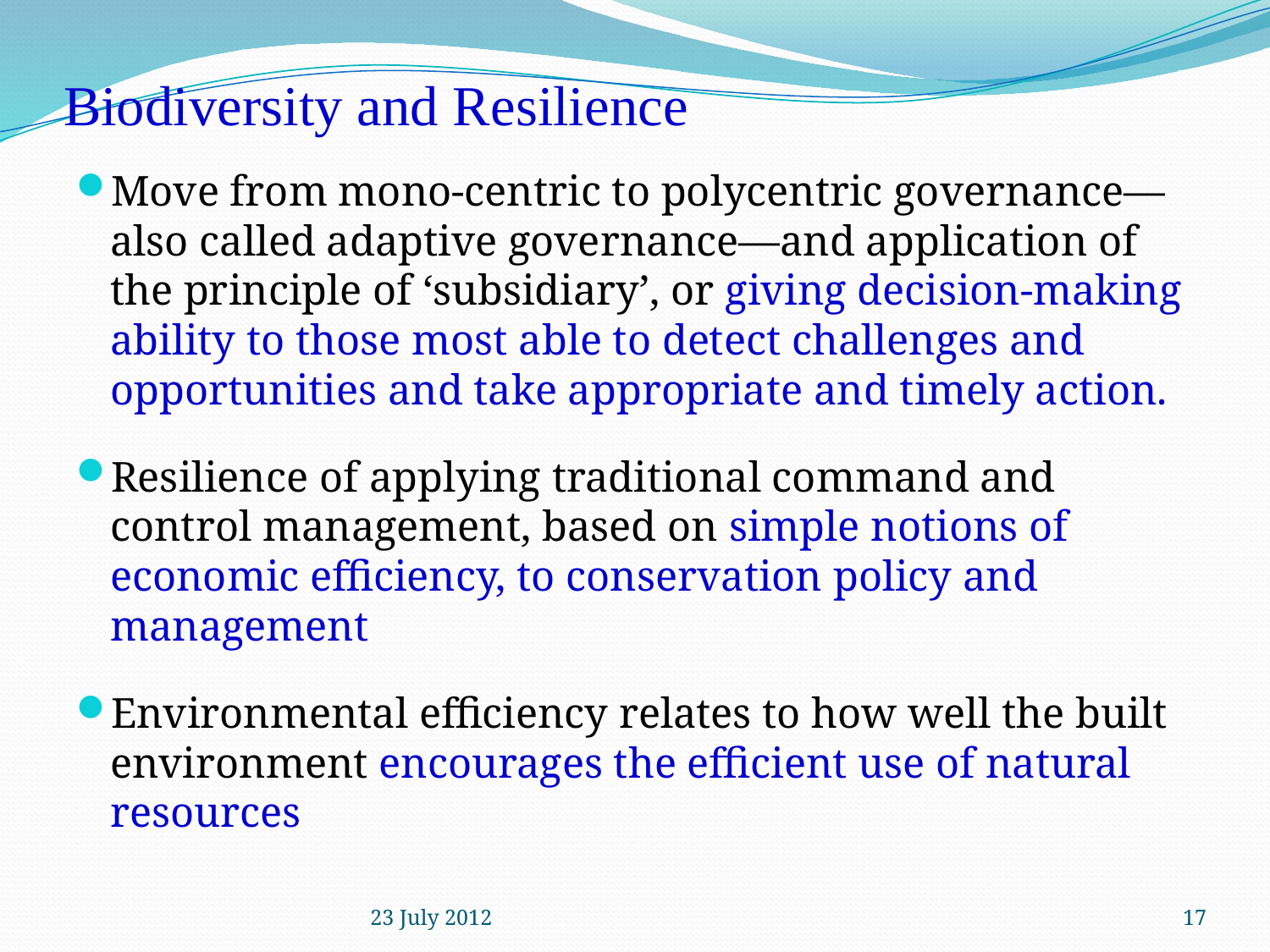

# Biodiversity and Resilience
Move from mono-centric to polycentric governance—also called adaptive governance—and application of the principle of ‘subsidiary’, or giving decision-making ability to those most able to detect challenges and opportunities and take appropriate and timely action.
Resilience of applying traditional command and control management, based on simple notions of economic efficiency, to conservation policy and management
Environmental efficiency relates to how well the built environment encourages the efficient use of natural resources

23 July 2012
17